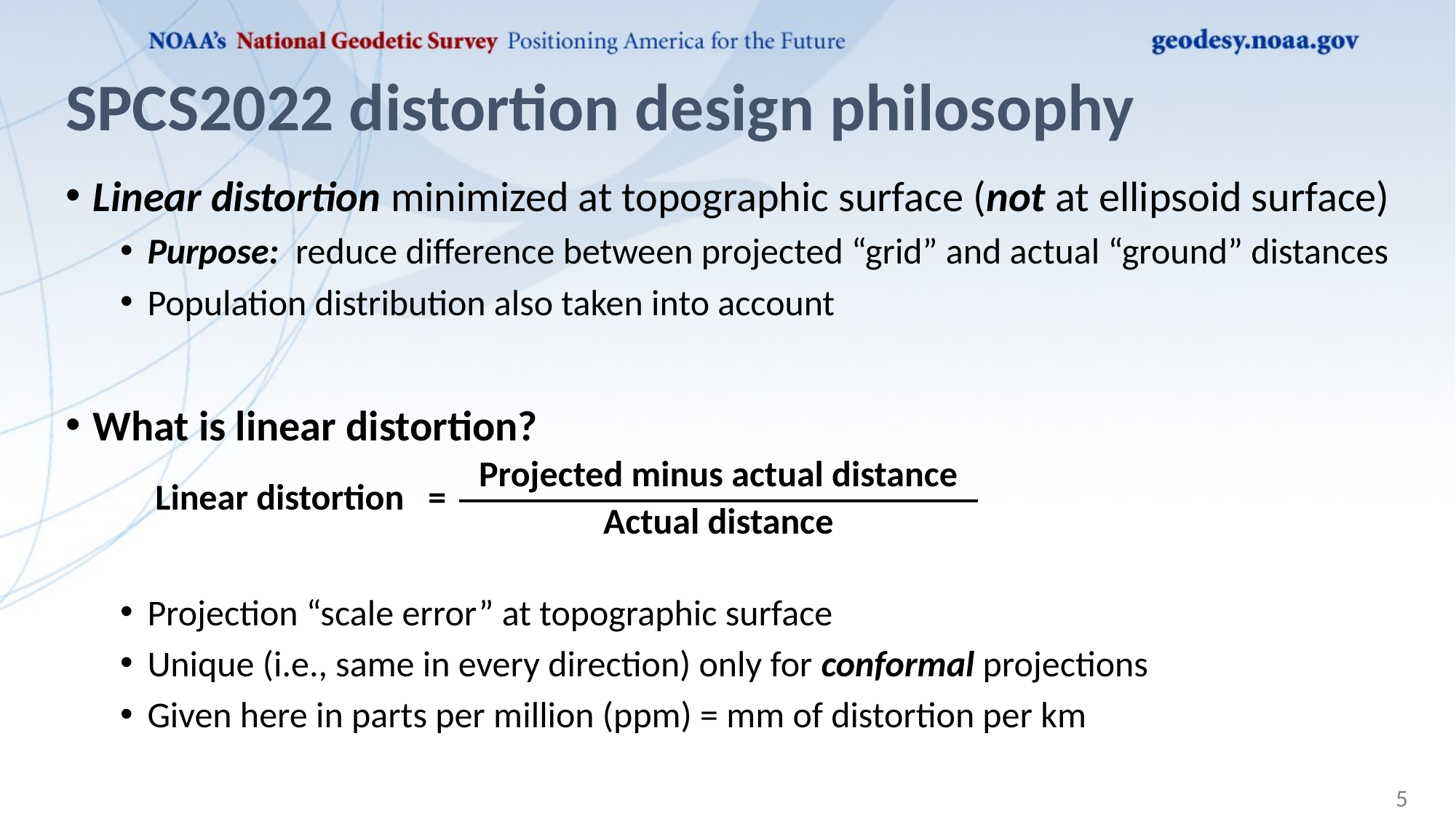

# SPCS2022 distortion design philosophy
Linear distortion minimized at topographic surface (not at ellipsoid surface)
Purpose:  reduce difference between projected “grid” and actual “ground” distances
Population distribution also taken into account

What is linear distortion?

Projection “scale error” at topographic surface
Unique (i.e., same in every direction) only for conformal projections
Given here in parts per million (ppm) = mm of distortion per km
| Linear distortion | = | Projected minus actual distance |
| --- | --- | --- |
|  |  | Actual distance |
5